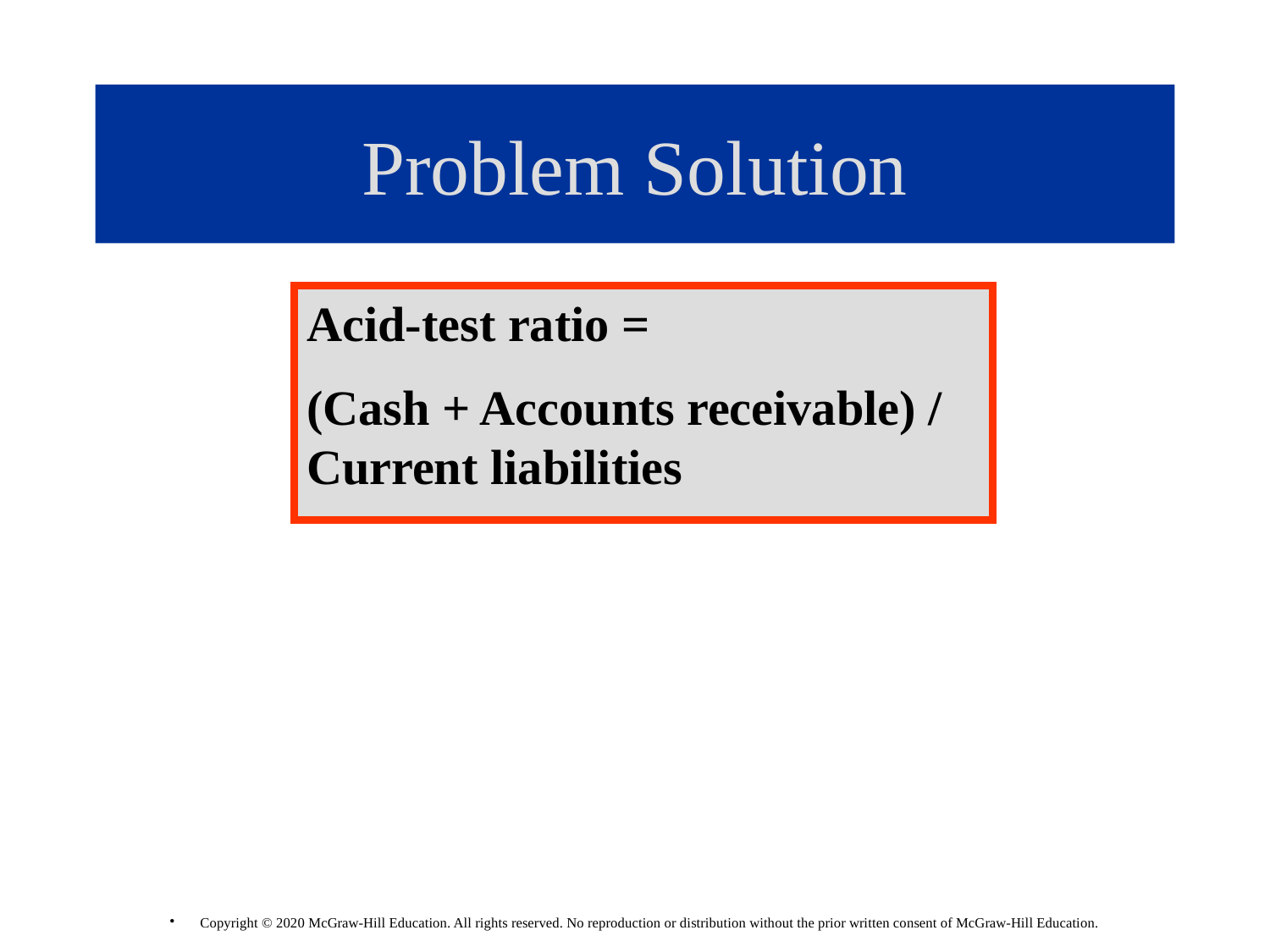

# Problem Solution
Acid-test ratio =
(Cash + Accounts receivable) / Current liabilities